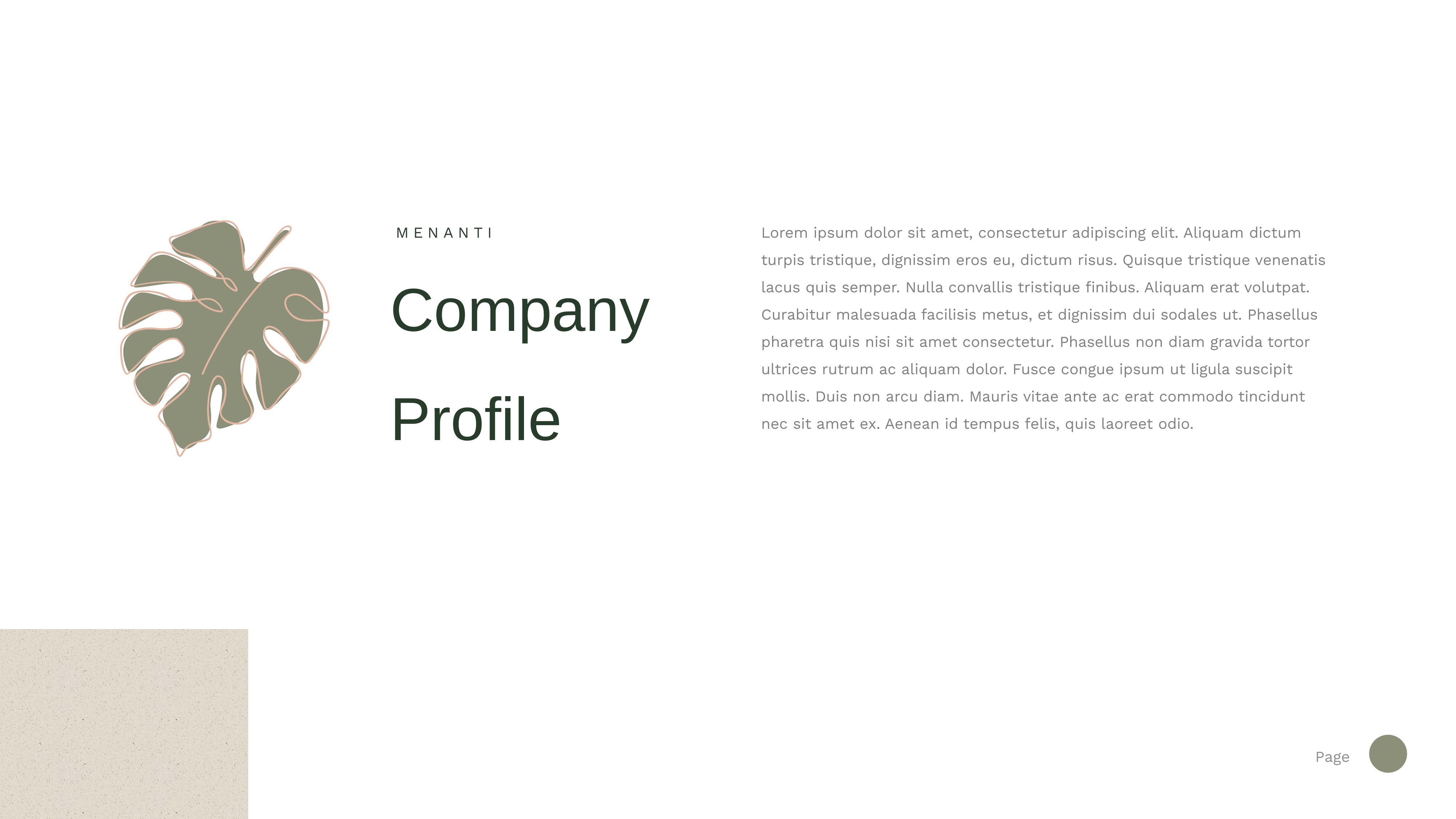

MENANTI
Lorem ipsum dolor sit amet, consectetur adipiscing elit. Aliquam dictum turpis tristique, dignissim eros eu, dictum risus. Quisque tristique venenatis lacus quis semper. Nulla convallis tristique finibus. Aliquam erat volutpat. Curabitur malesuada facilisis metus, et dignissim dui sodales ut. Phasellus pharetra quis nisi sit amet consectetur. Phasellus non diam gravida tortor ultrices rutrum ac aliquam dolor. Fusce congue ipsum ut ligula suscipit mollis. Duis non arcu diam. Mauris vitae ante ac erat commodo tincidunt nec sit amet ex. Aenean id tempus felis, quis laoreet odio.

Company Profile

Page
4